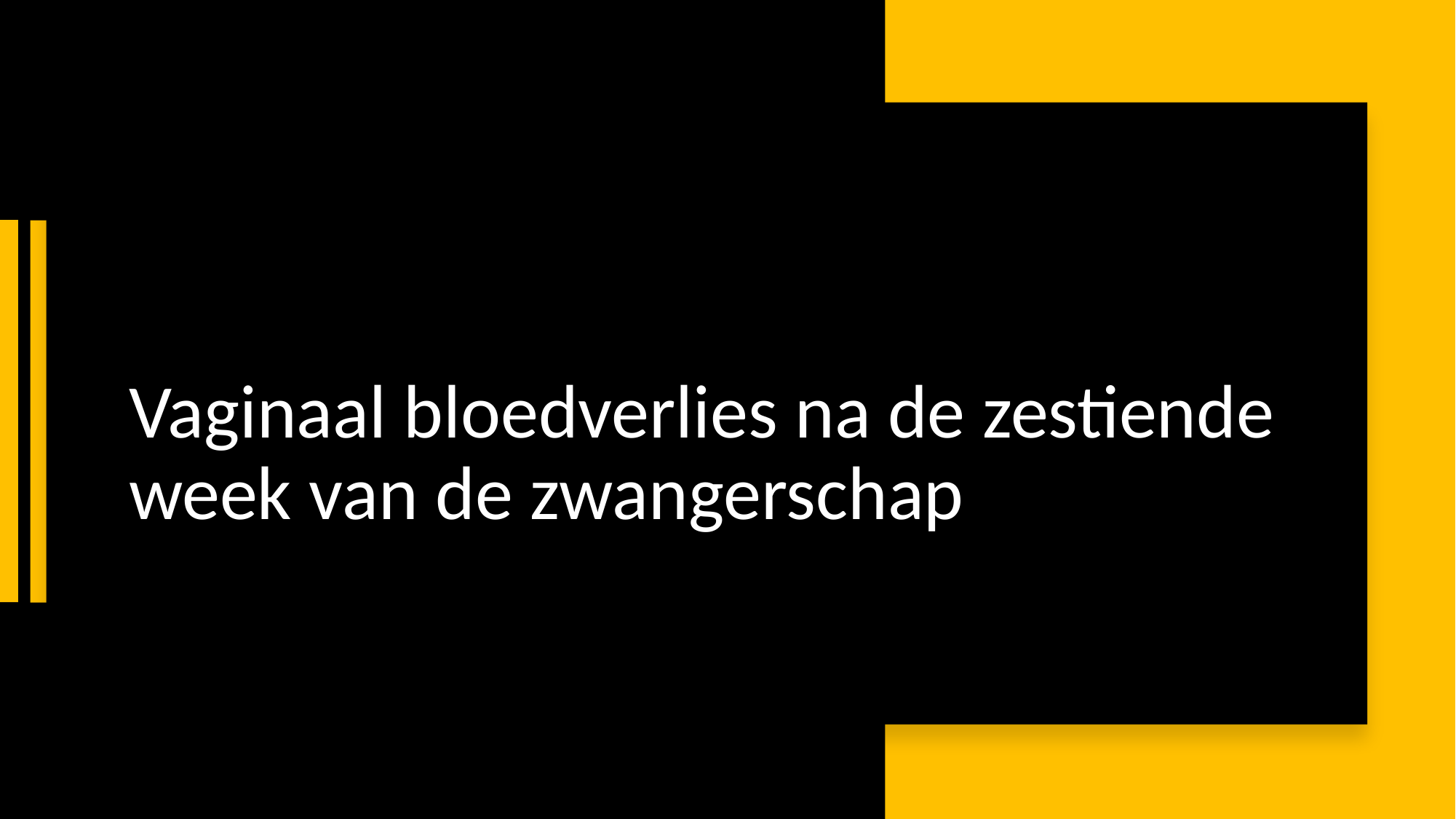

# Vaginaal bloedverlies na de zestiende week van de zwangerschap